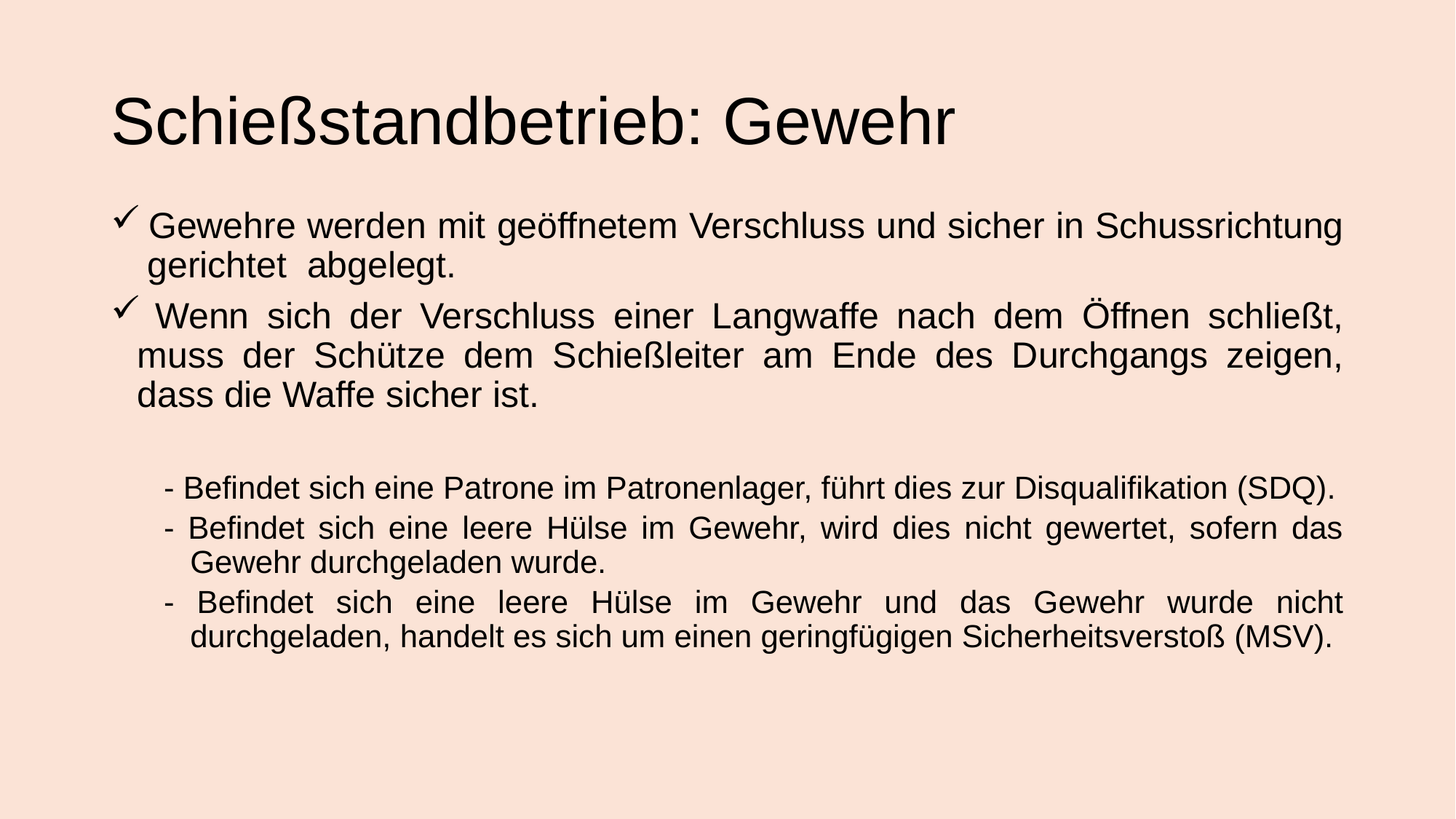

# Schießstandbetrieb: Gewehr
 Gewehre werden mit geöffnetem Verschluss und sicher in Schussrichtung  gerichtet  abgelegt.
 Wenn sich der Verschluss einer Langwaffe nach dem Öffnen schließt, muss der Schütze dem Schießleiter am Ende des Durchgangs zeigen, dass die Waffe sicher ist.

- Befindet sich eine Patrone im Patronenlager, führt dies zur Disqualifikation (SDQ).
- Befindet sich eine leere Hülse im Gewehr, wird dies nicht gewertet, sofern das Gewehr durchgeladen wurde.
- Befindet sich eine leere Hülse im Gewehr und das Gewehr wurde nicht durchgeladen, handelt es sich um einen geringfügigen Sicherheitsverstoß (MSV).